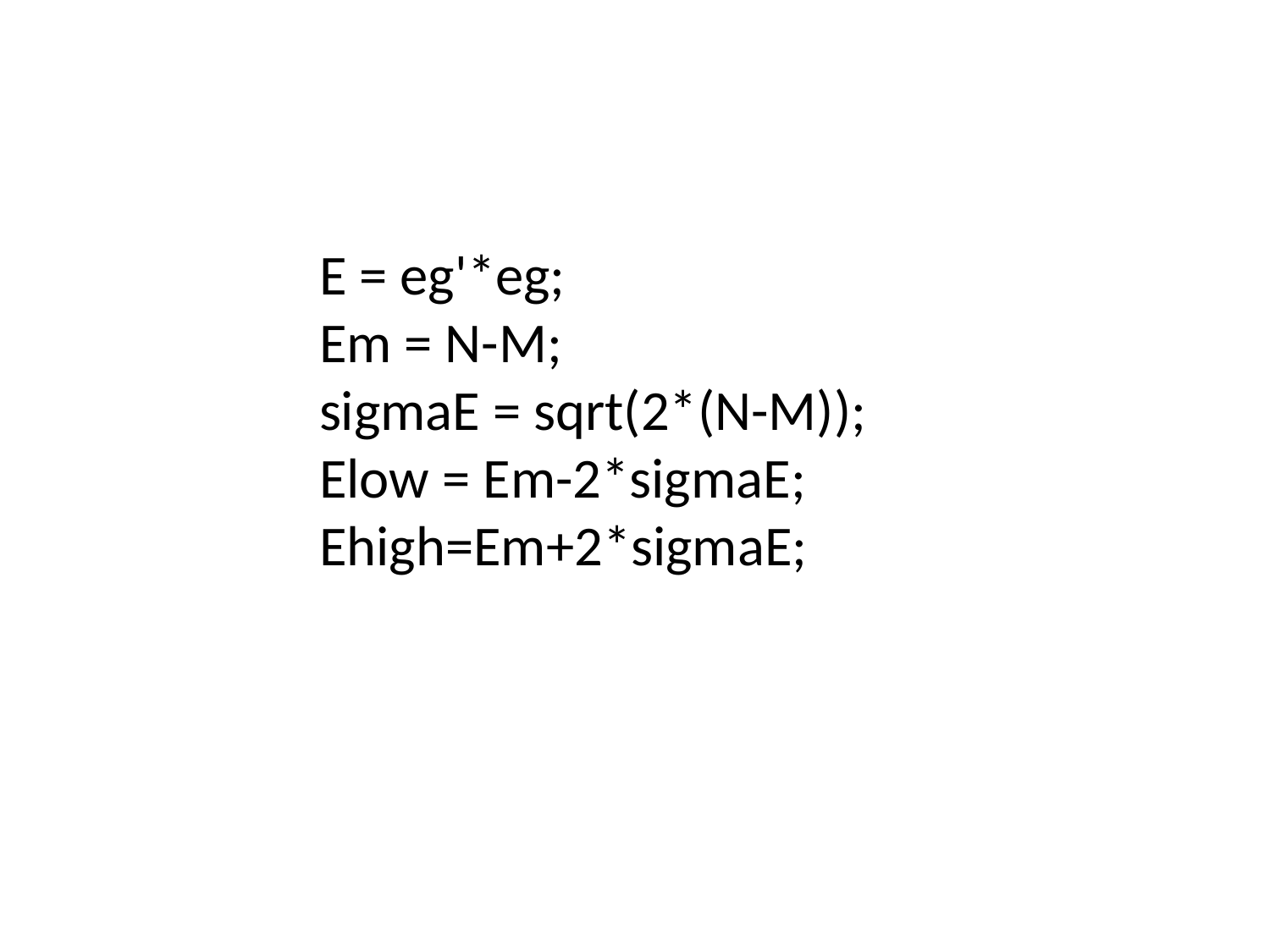

E = eg'*eg;
Em = N-M;
sigmaE = sqrt(2*(N-M));
Elow = Em-2*sigmaE;
Ehigh=Em+2*sigmaE;